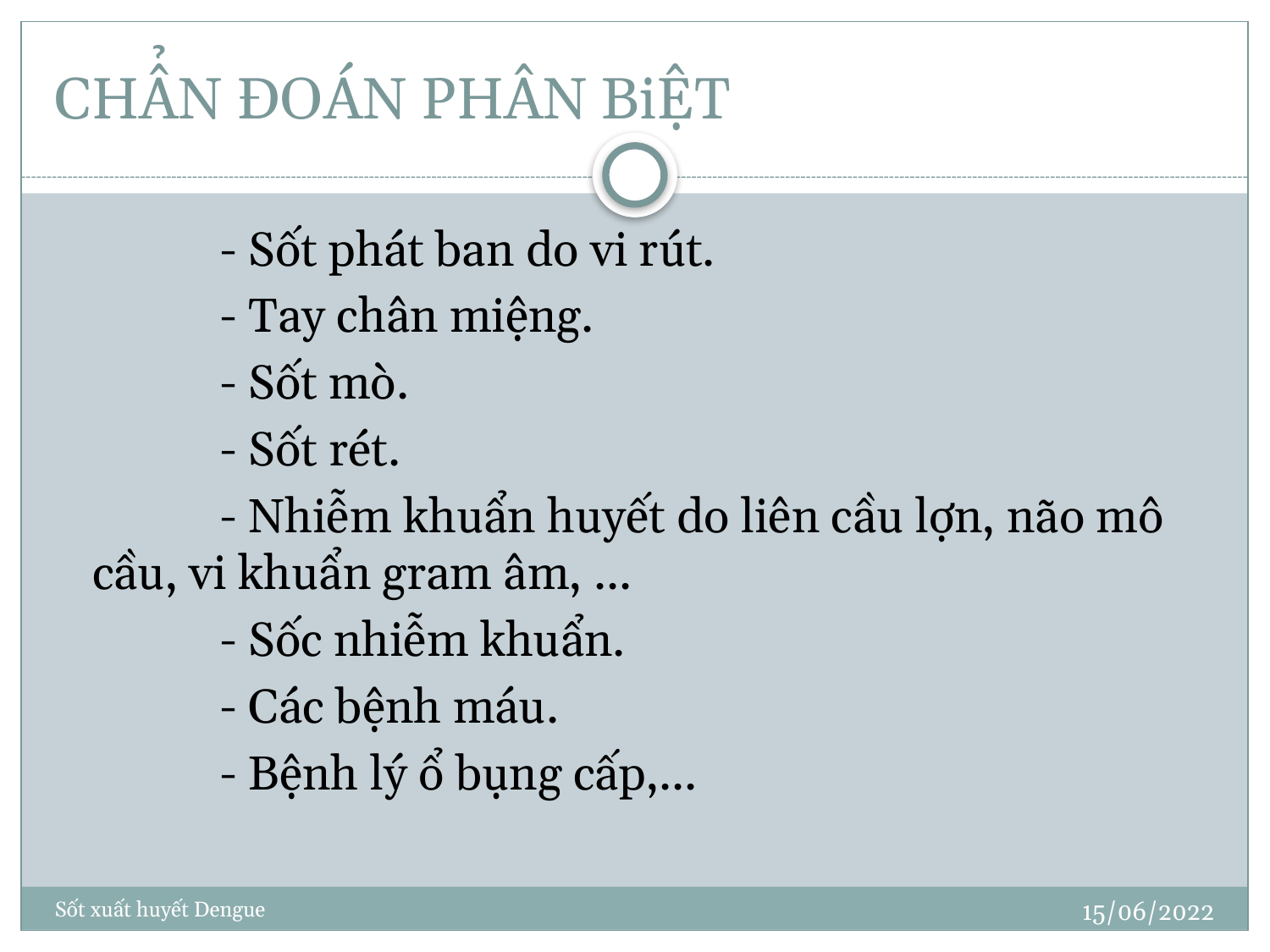

# CHẨN ĐOÁN PHÂN BiỆT
		- Sốt phát ban do vi rút.
		- Tay chân miệng.
		- Sốt mò.
		- Sốt rét.
		- Nhiễm khuẩn huyết do liên cầu lợn, não mô cầu, vi khuẩn gram âm, ...
		- Sốc nhiễm khuẩn.
		- Các bệnh máu.
		- Bệnh lý ổ bụng cấp,...

15/06/2022
Sốt xuất huyết Dengue